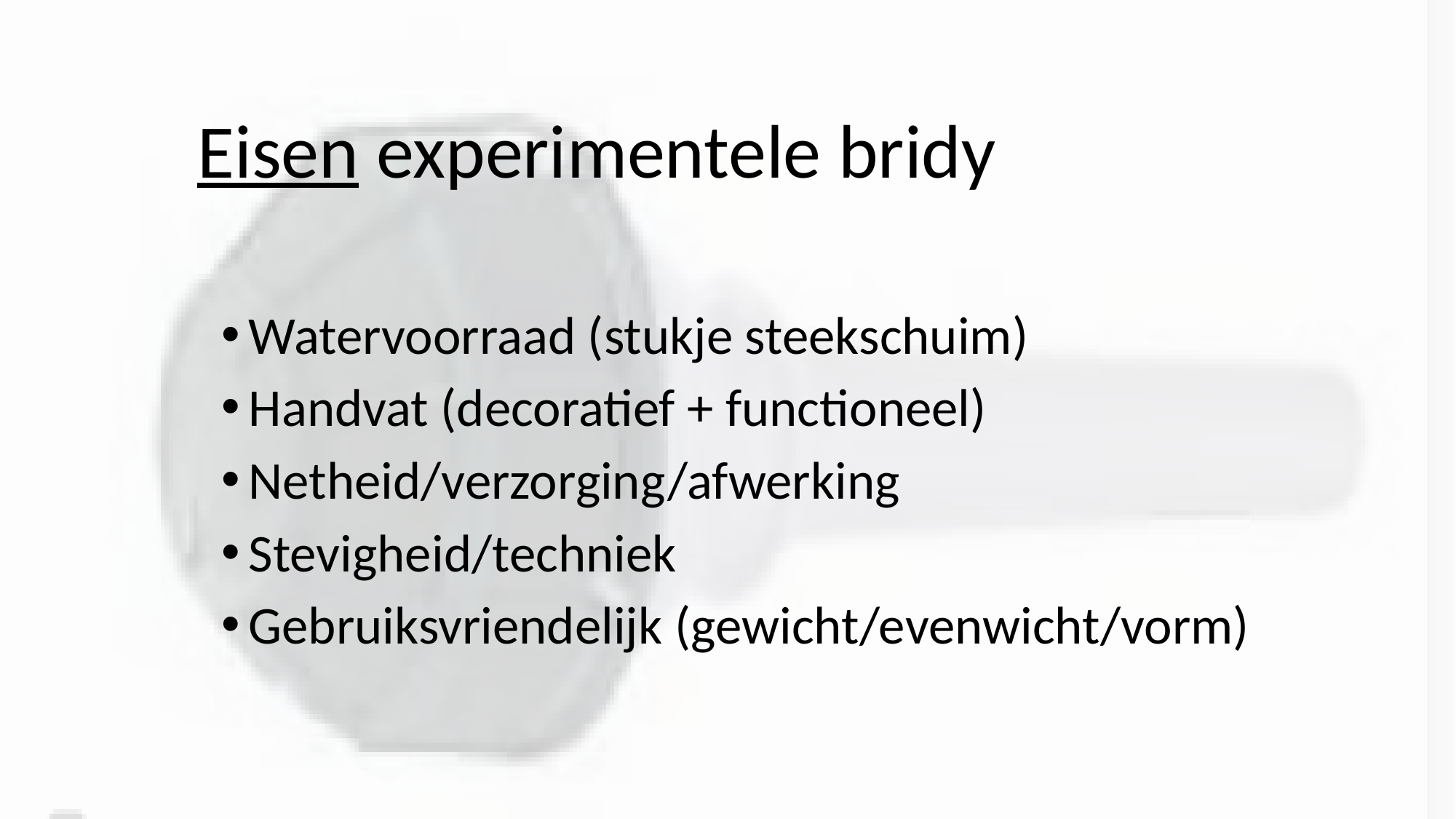

# Eisen experimentele bridy
Watervoorraad (stukje steekschuim)
Handvat (decoratief + functioneel)
Netheid/verzorging/afwerking
Stevigheid/techniek
Gebruiksvriendelijk (gewicht/evenwicht/vorm)